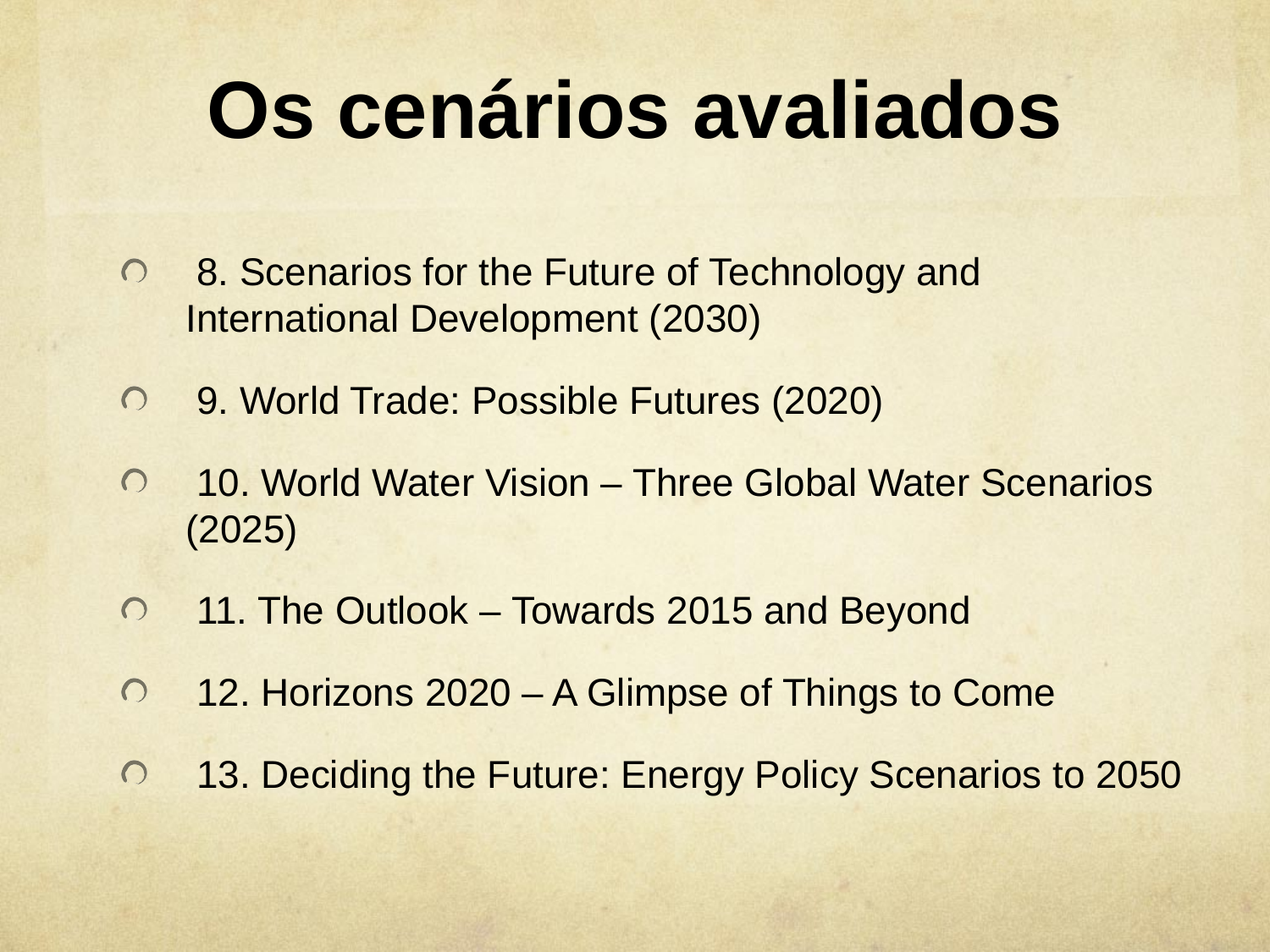

# Os cenários avaliados
 8. Scenarios for the Future of Technology and International Development (2030)
 9. World Trade: Possible Futures (2020)
 10. World Water Vision – Three Global Water Scenarios (2025)
 11. The Outlook – Towards 2015 and Beyond
 12. Horizons 2020 – A Glimpse of Things to Come
 13. Deciding the Future: Energy Policy Scenarios to 2050